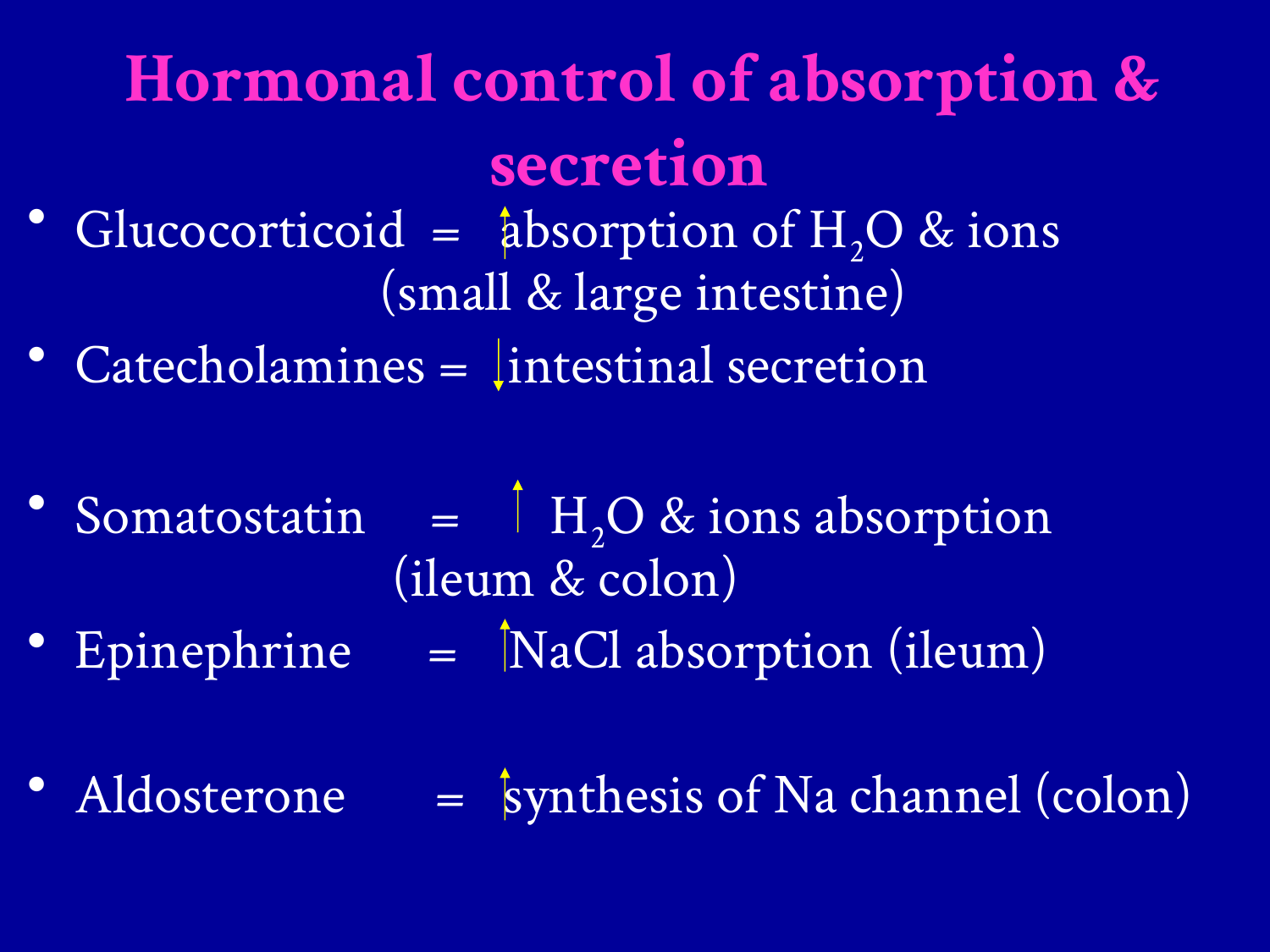

# Hormonal control of absorption & secretion
Glucocorticoid  =   absorption of H2O & ions 				    (small & large intestine)
Catecholamines =   intestinal secretion

Somatostatin     =       H2O & ions absorption 				     (ileum & colon)
Epinephrine      =    NaCl absorption (ileum)

Aldosterone       =   synthesis of Na channel (colon)